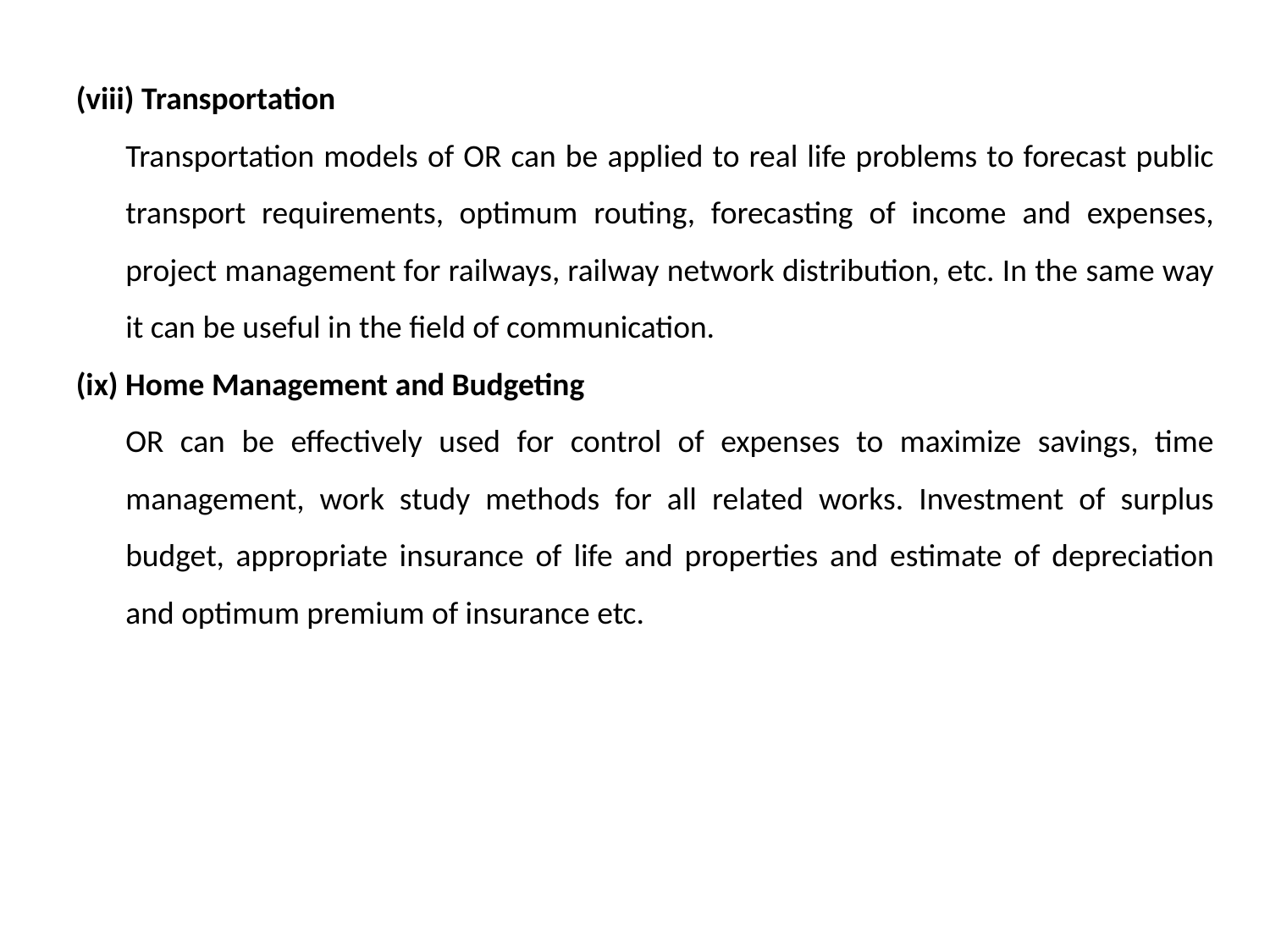

(viii) Transportation
Transportation models of OR can be applied to real life problems to forecast public transport requirements, optimum routing, forecasting of income and expenses, project management for railways, railway network distribution, etc. In the same way it can be useful in the field of communication.
(ix) Home Management and Budgeting
OR can be effectively used for control of expenses to maximize savings, time management, work study methods for all related works. Investment of surplus budget, appropriate insurance of life and properties and estimate of depreciation and optimum premium of insurance etc.